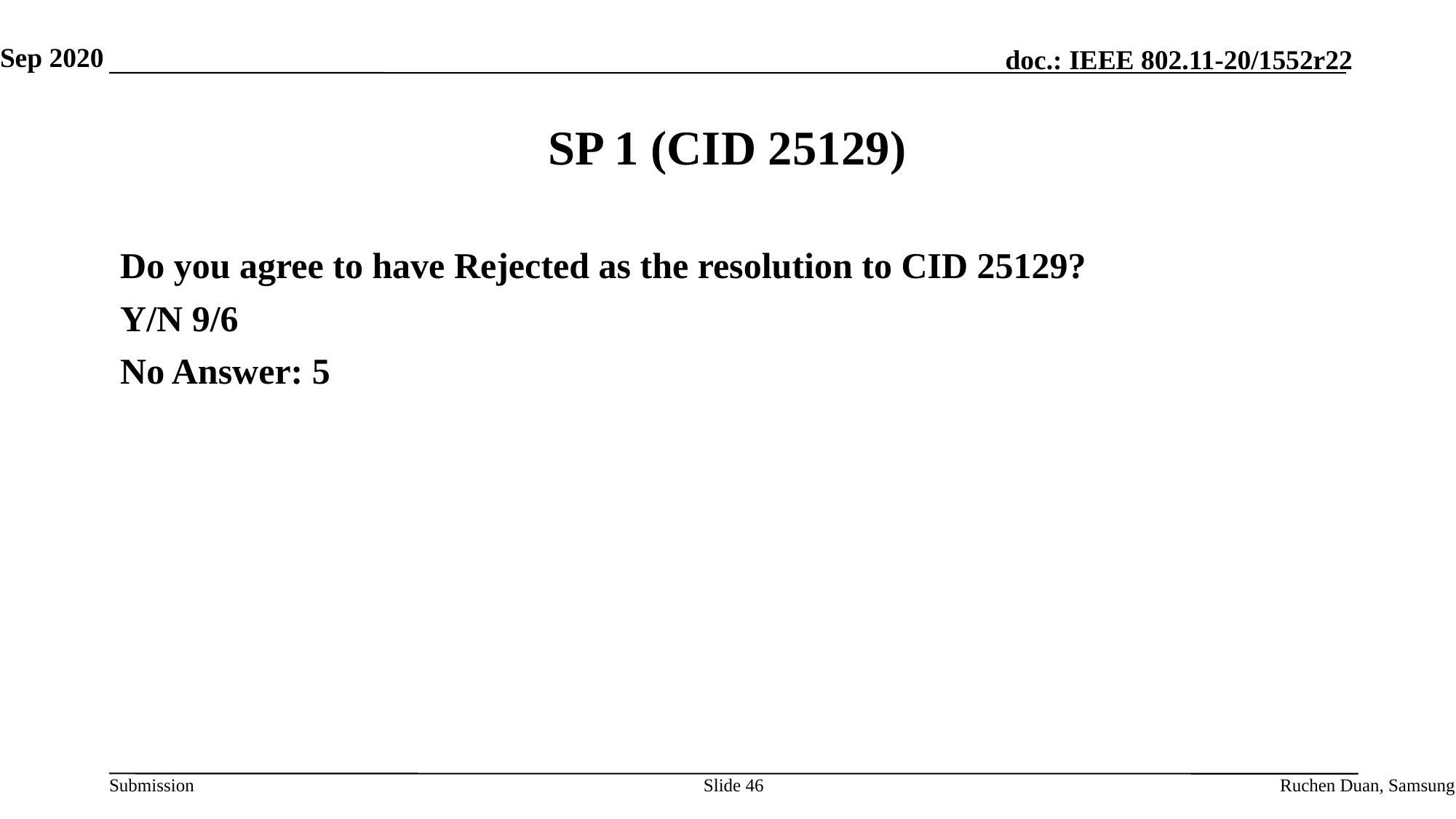

Sep 2020
# SP 1 (CID 25129)
Do you agree to have Rejected as the resolution to CID 25129?
Y/N 9/6
No Answer: 5
Ruchen Duan, Samsung
Slide 46